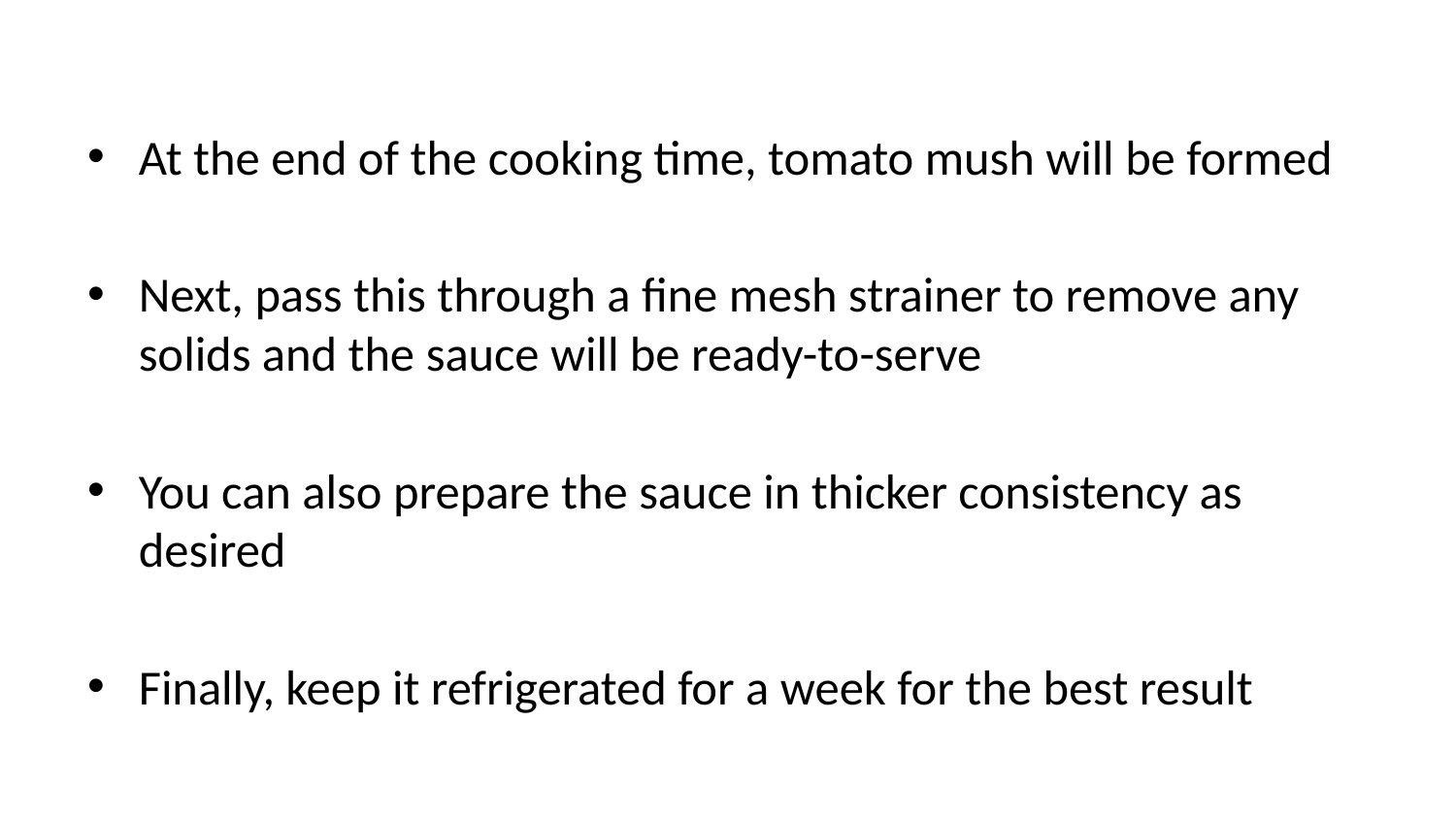

At the end of the cooking time, tomato mush will be formed

Next, pass this through a fine mesh strainer to remove any solids and the sauce will be ready-to-serve

You can also prepare the sauce in thicker consistency as desired

Finally, keep it refrigerated for a week for the best result